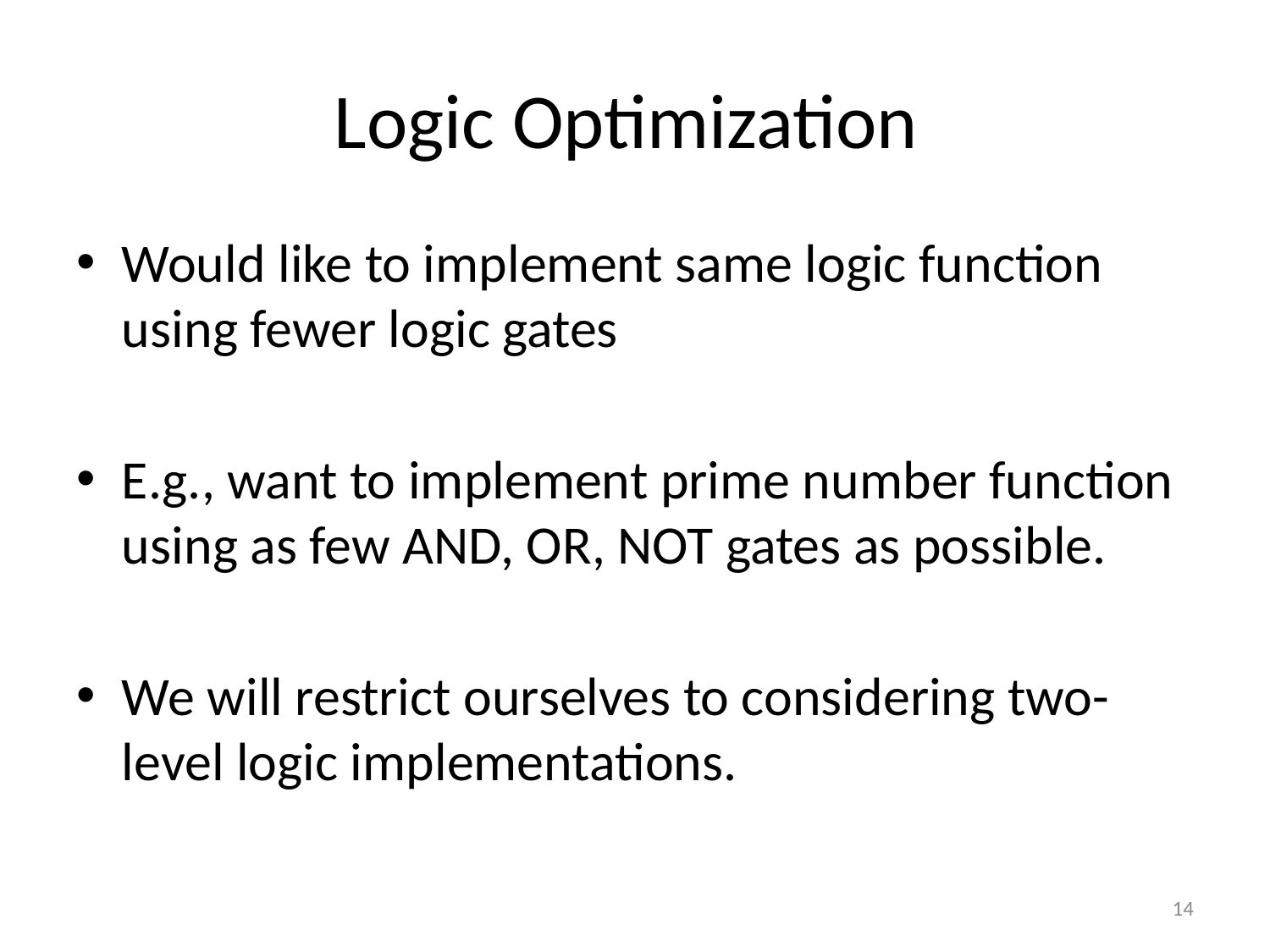

# Logic Optimization
Would like to implement same logic function using fewer logic gates

E.g., want to implement prime number function using as few AND, OR, NOT gates as possible.

We will restrict ourselves to considering two-level logic implementations.
14